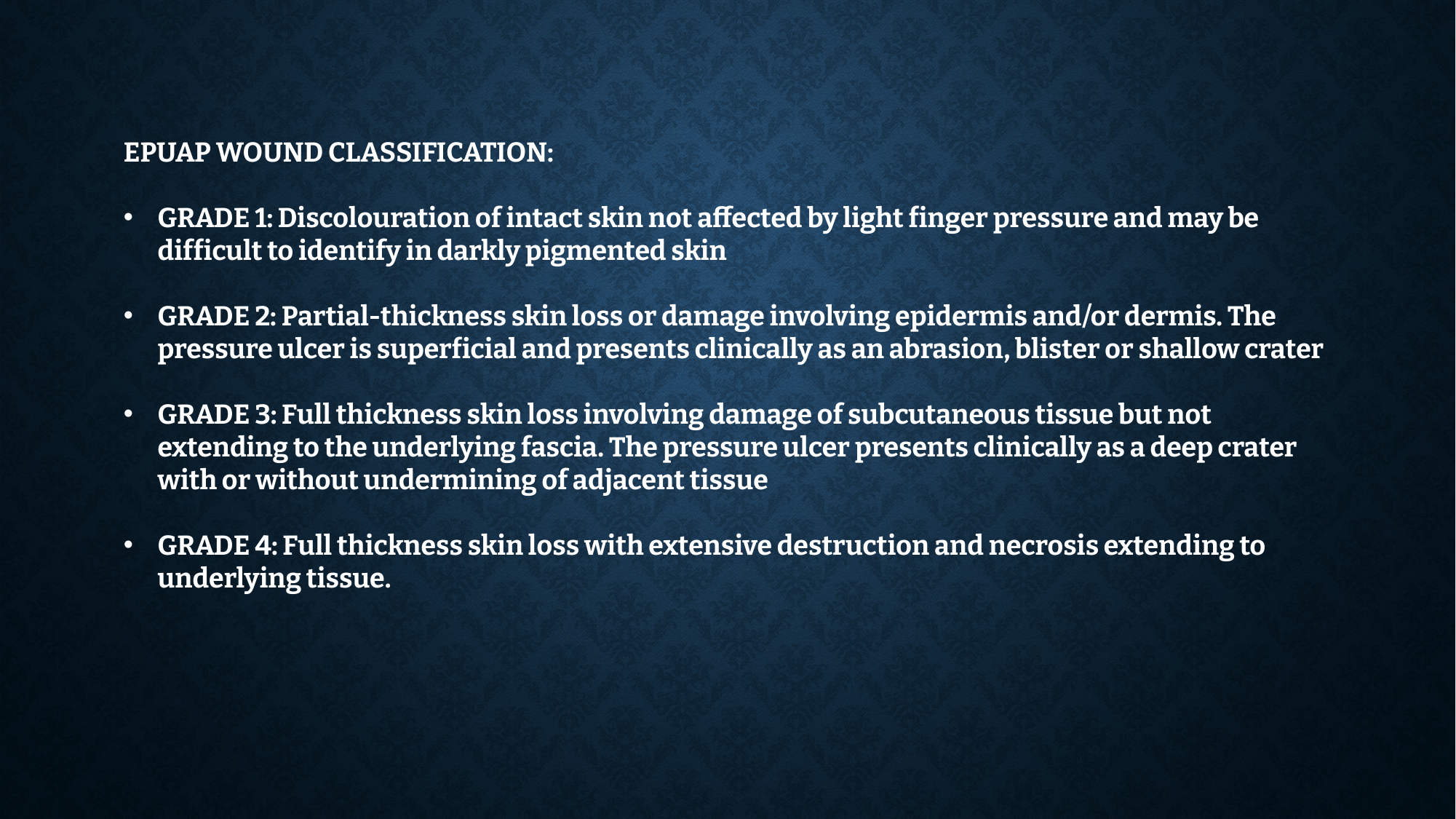

EPUAP WOUND CLASSIFICATION:

GRADE 1: Discolouration of intact skin not affected by light finger pressure and may be difficult to identify in darkly pigmented skin

GRADE 2: Partial-thickness skin loss or damage involving epidermis and/or dermis. The pressure ulcer is superficial and presents clinically as an abrasion, blister or shallow crater

GRADE 3: Full thickness skin loss involving damage of subcutaneous tissue but not extending to the underlying fascia. The pressure ulcer presents clinically as a deep crater with or without undermining of adjacent tissue

GRADE 4: Full thickness skin loss with extensive destruction and necrosis extending to underlying tissue.